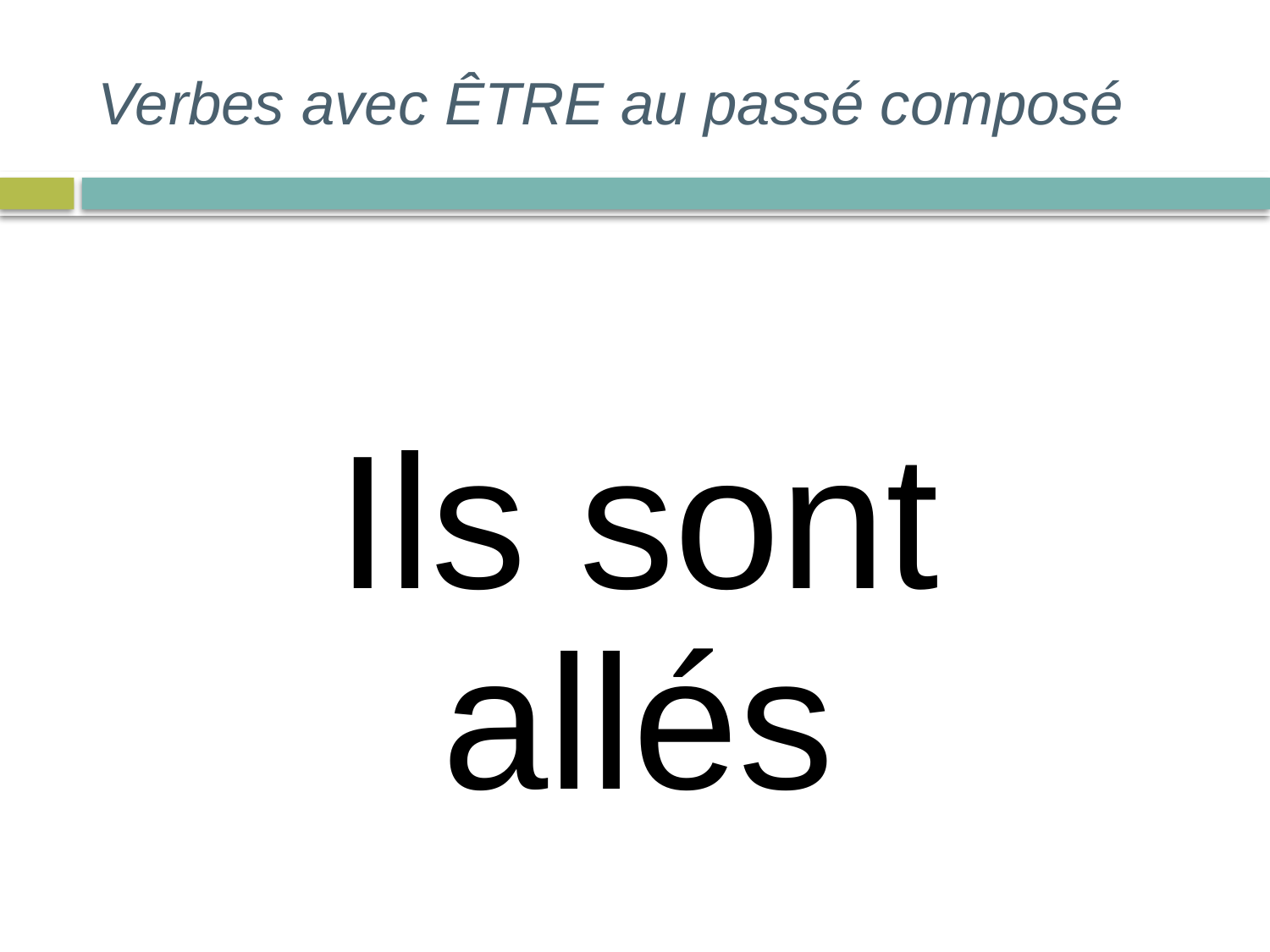

# Verbes avec ÊTRE au passé composé
Ils sont
allés